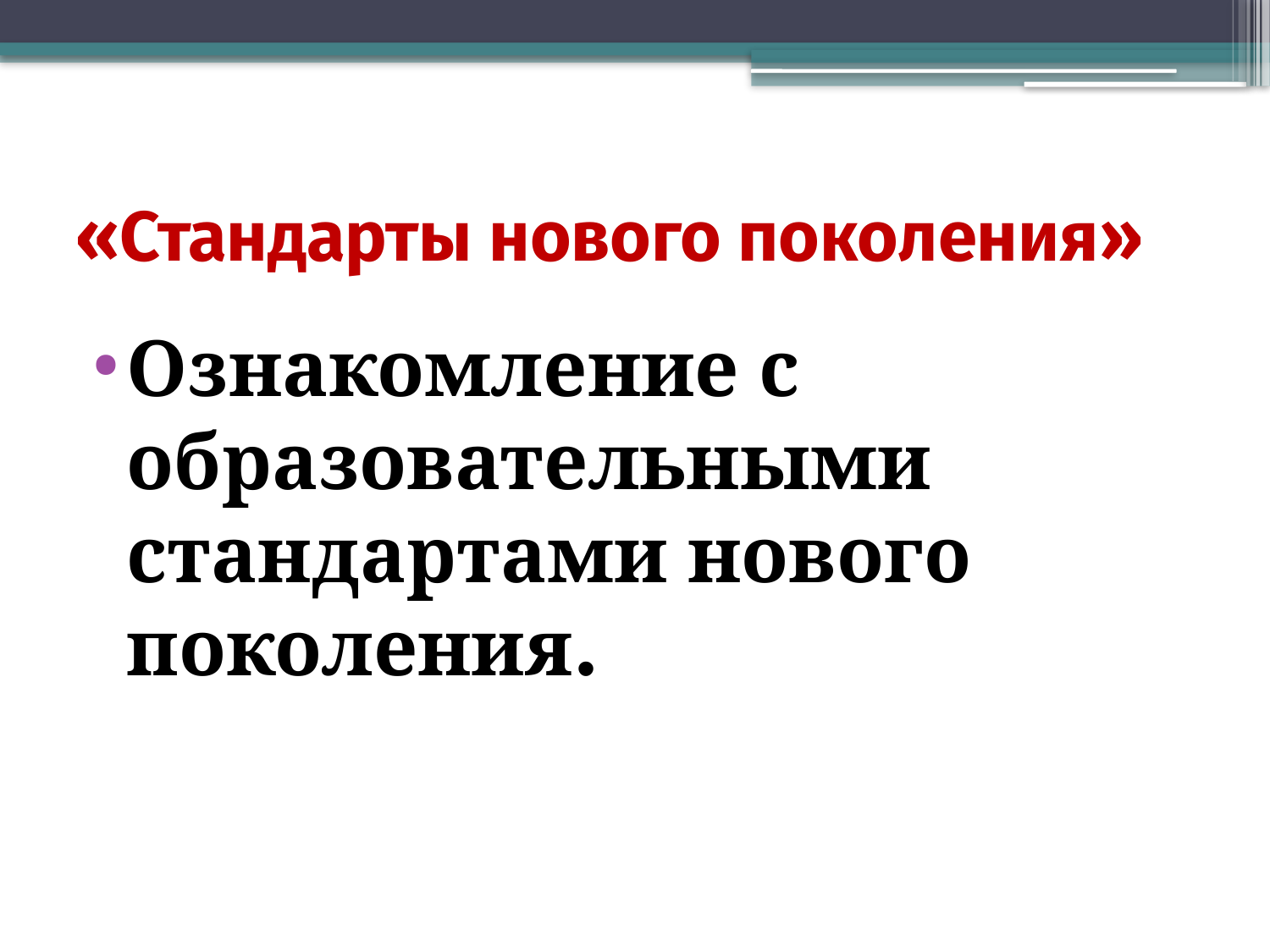

# «Стандарты нового поколения»
Ознакомление с образовательными стандартами нового поколения.